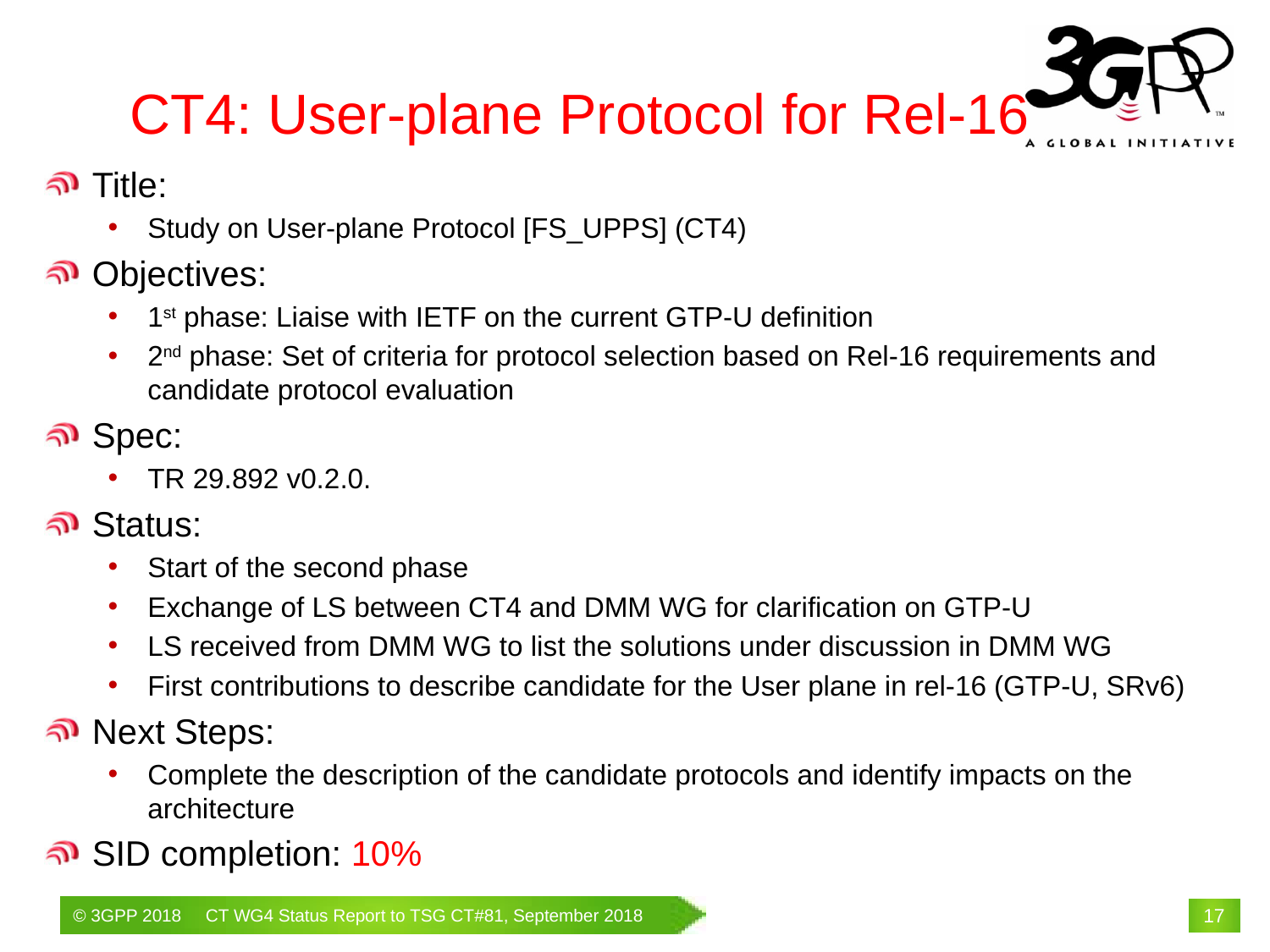

# CT4: User-plane Protocol for Rel-16
Title:
Study on User-plane Protocol [FS_UPPS] (CT4)
Objectives:
1st phase: Liaise with IETF on the current GTP-U definition
2nd phase: Set of criteria for protocol selection based on Rel-16 requirements and candidate protocol evaluation
Spec:
TR 29.892 v0.2.0.
Status:
Start of the second phase
Exchange of LS between CT4 and DMM WG for clarification on GTP-U
LS received from DMM WG to list the solutions under discussion in DMM WG
First contributions to describe candidate for the User plane in rel-16 (GTP-U, SRv6)
Next Steps:
Complete the description of the candidate protocols and identify impacts on the architecture
SID completion: 10%